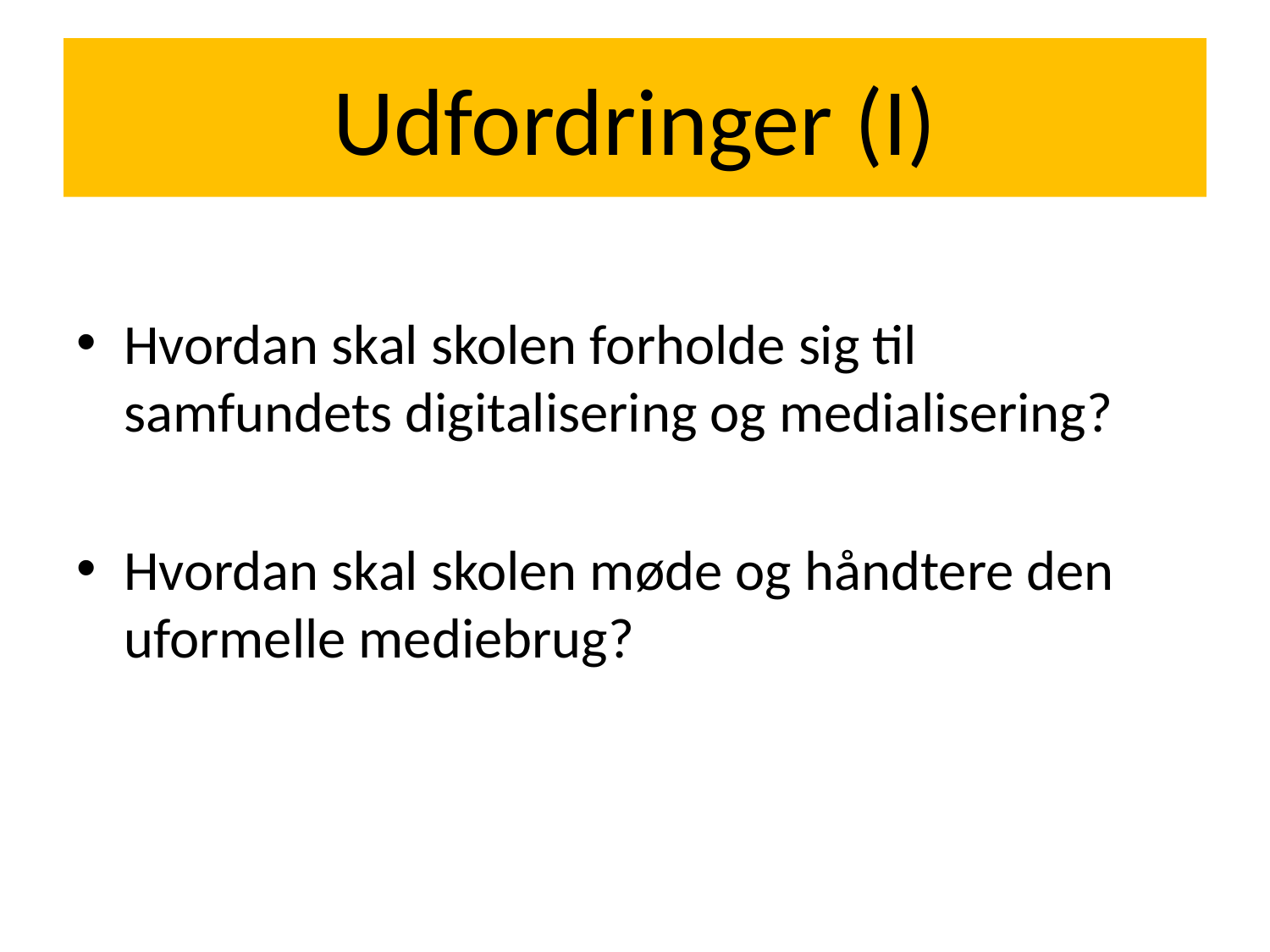

# Udfordringer (I)

Hvordan skal skolen forholde sig til samfundets digitalisering og medialisering?

Hvordan skal skolen møde og håndtere den uformelle mediebrug?